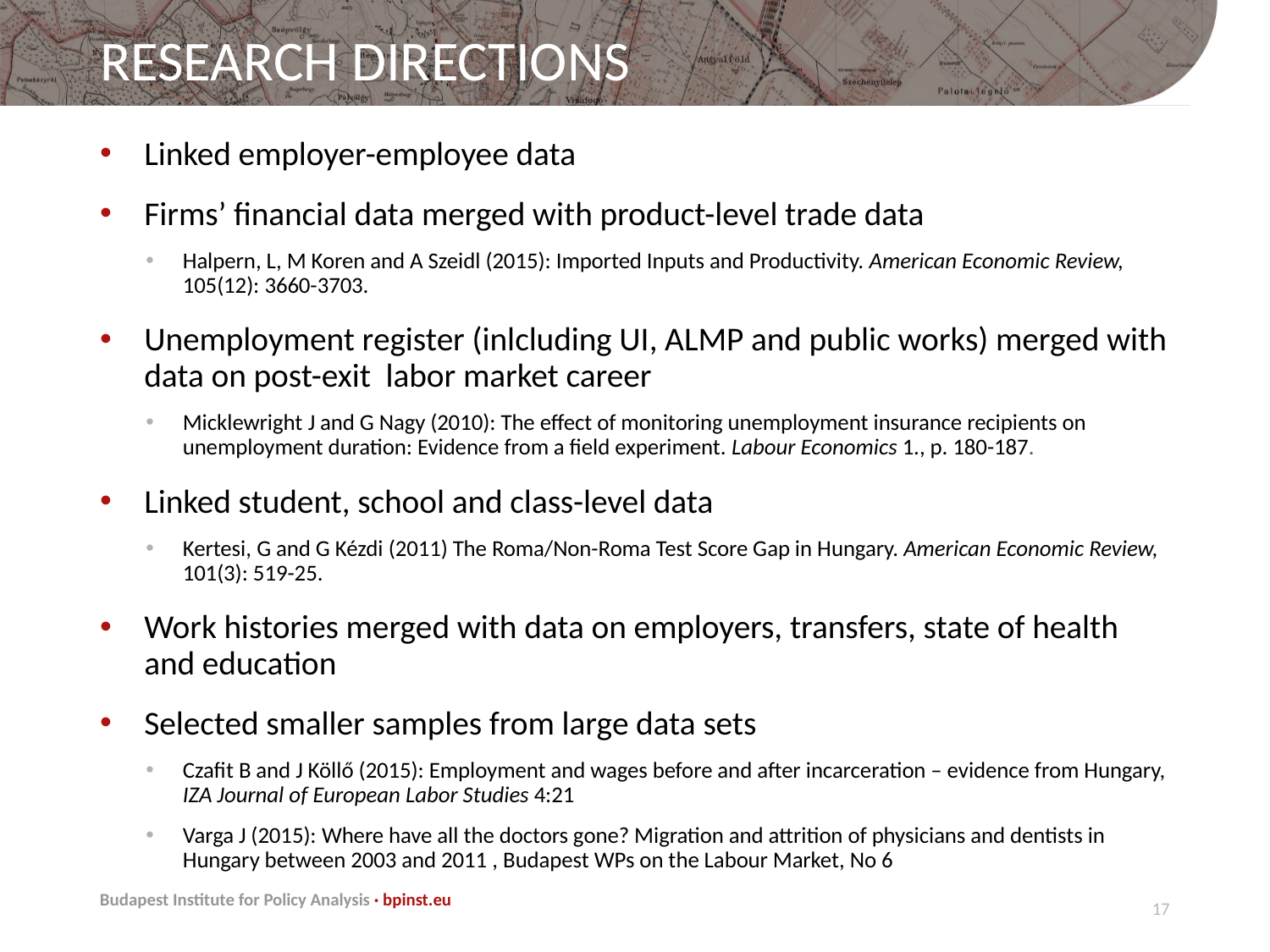

# Research directions
Linked employer-employee data
Firms’ financial data merged with product-level trade data
Halpern, L, M Koren and A Szeidl (2015): Imported Inputs and Productivity. American Economic Review, 105(12): 3660-3703.
Unemployment register (inlcluding UI, ALMP and public works) merged with data on post-exit  labor market career
Micklewright J and G Nagy (2010): The effect of monitoring unemployment insurance recipients on unemployment duration: Evidence from a field experiment. Labour Economics 1., p. 180-187.
Linked student, school and class-level data
Kertesi, G and G Kézdi (2011) The Roma/Non-Roma Test Score Gap in Hungary. American Economic Review, 101(3): 519-25.
Work histories merged with data on employers, transfers, state of health and education
Selected smaller samples from large data sets
Czafit B and J Köllő (2015): Employment and wages before and after incarceration – evidence from Hungary, IZA Journal of European Labor Studies 4:21
Varga J (2015): Where have all the doctors gone? Migration and attrition of physicians and dentists in Hungary between 2003 and 2011 , Budapest WPs on the Labour Market, No 6
17